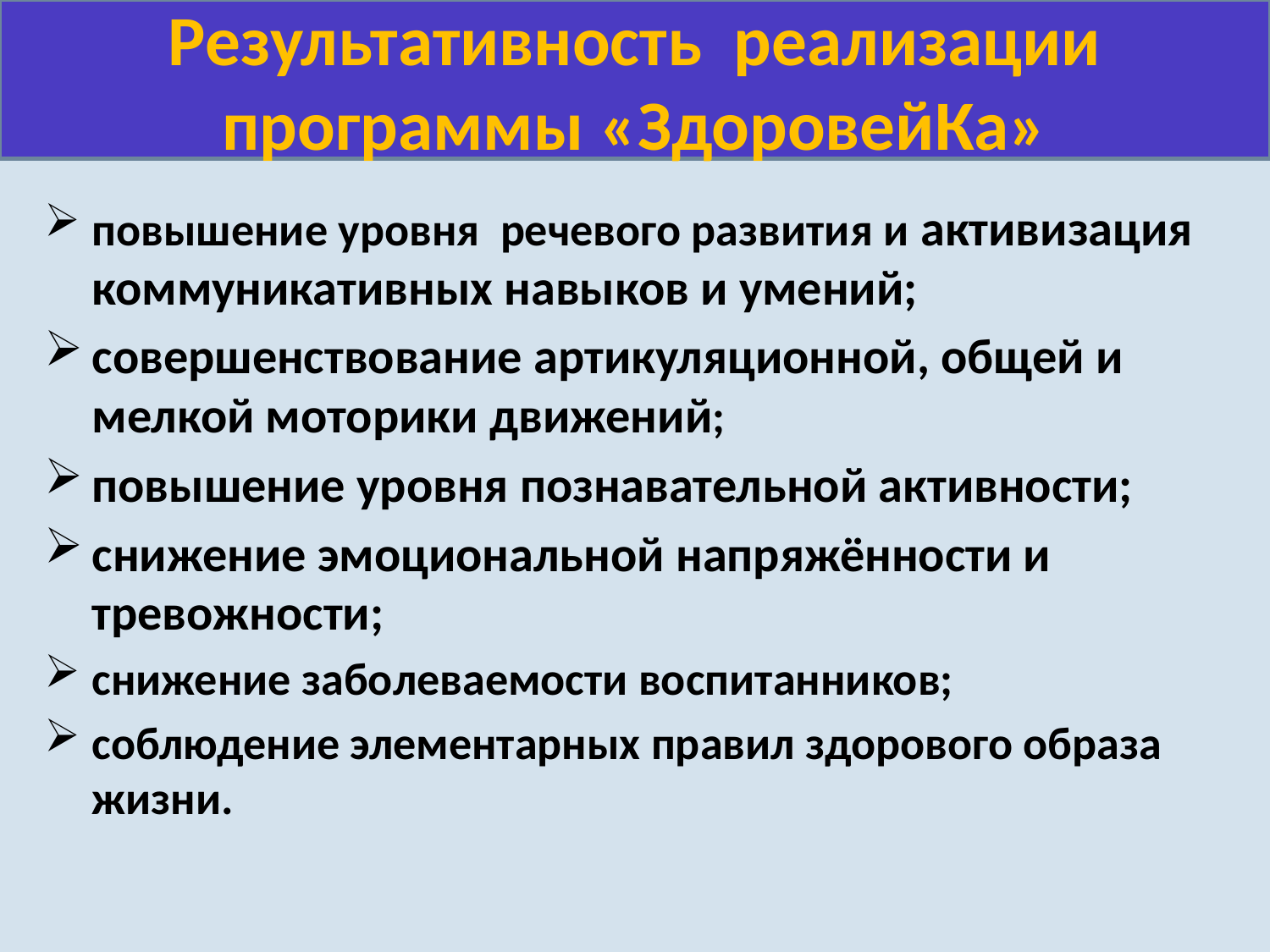

Результативность  реализации программы «ЗдоровейКа»
повышение уровня  речевого развития и активизация коммуникативных навыков и умений;
совершенствование артикуляционной, общей и мелкой моторики движений;
повышение уровня познавательной активности;
снижение эмоциональной напряжённости и тревожности;
снижение заболеваемости воспитанников;
соблюдение элементарных правил здорового образа жизни.